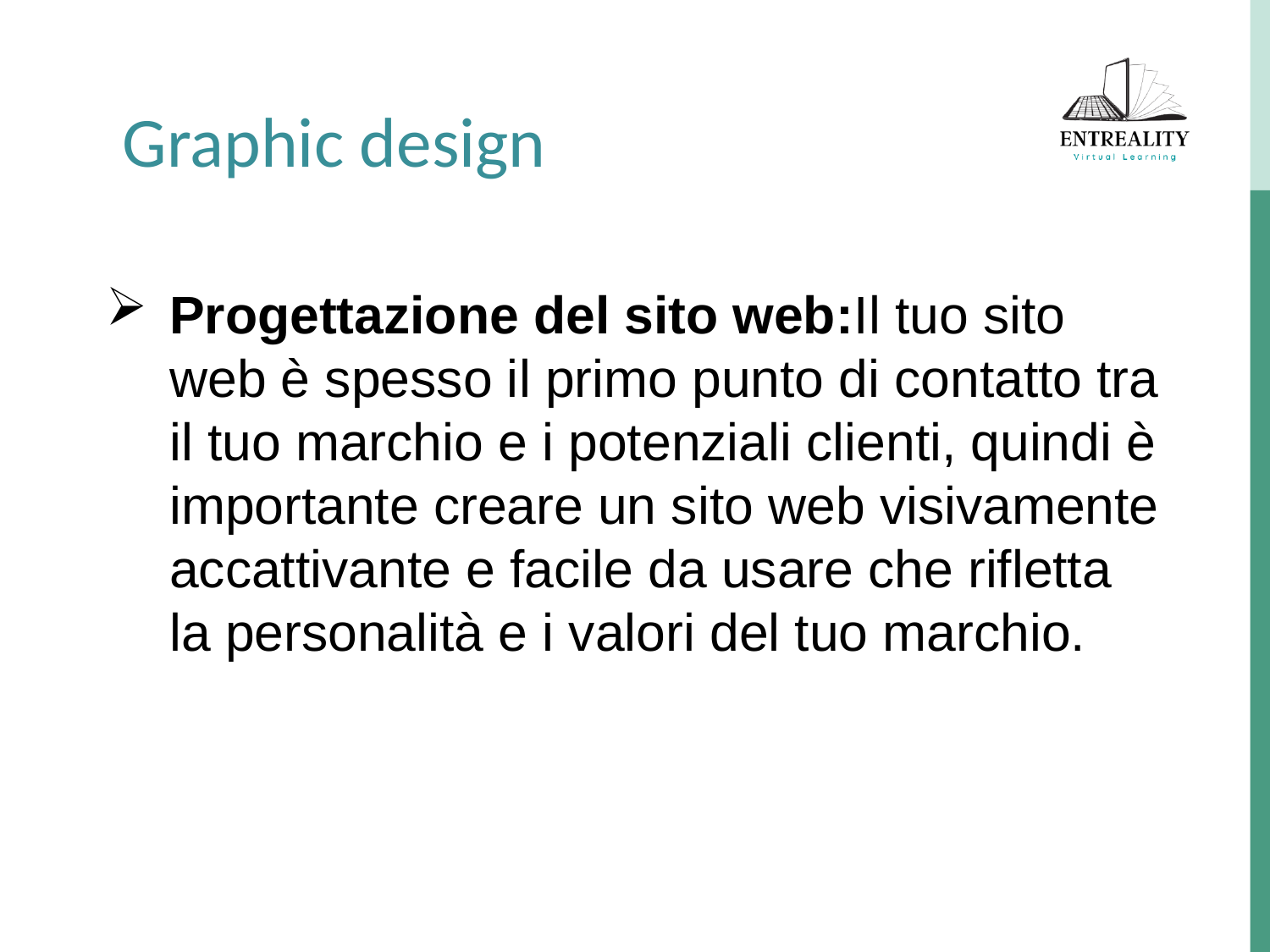

Graphic design
Progettazione del sito web:Il tuo sito web è spesso il primo punto di contatto tra il tuo marchio e i potenziali clienti, quindi è importante creare un sito web visivamente accattivante e facile da usare che rifletta la personalità e i valori del tuo marchio.